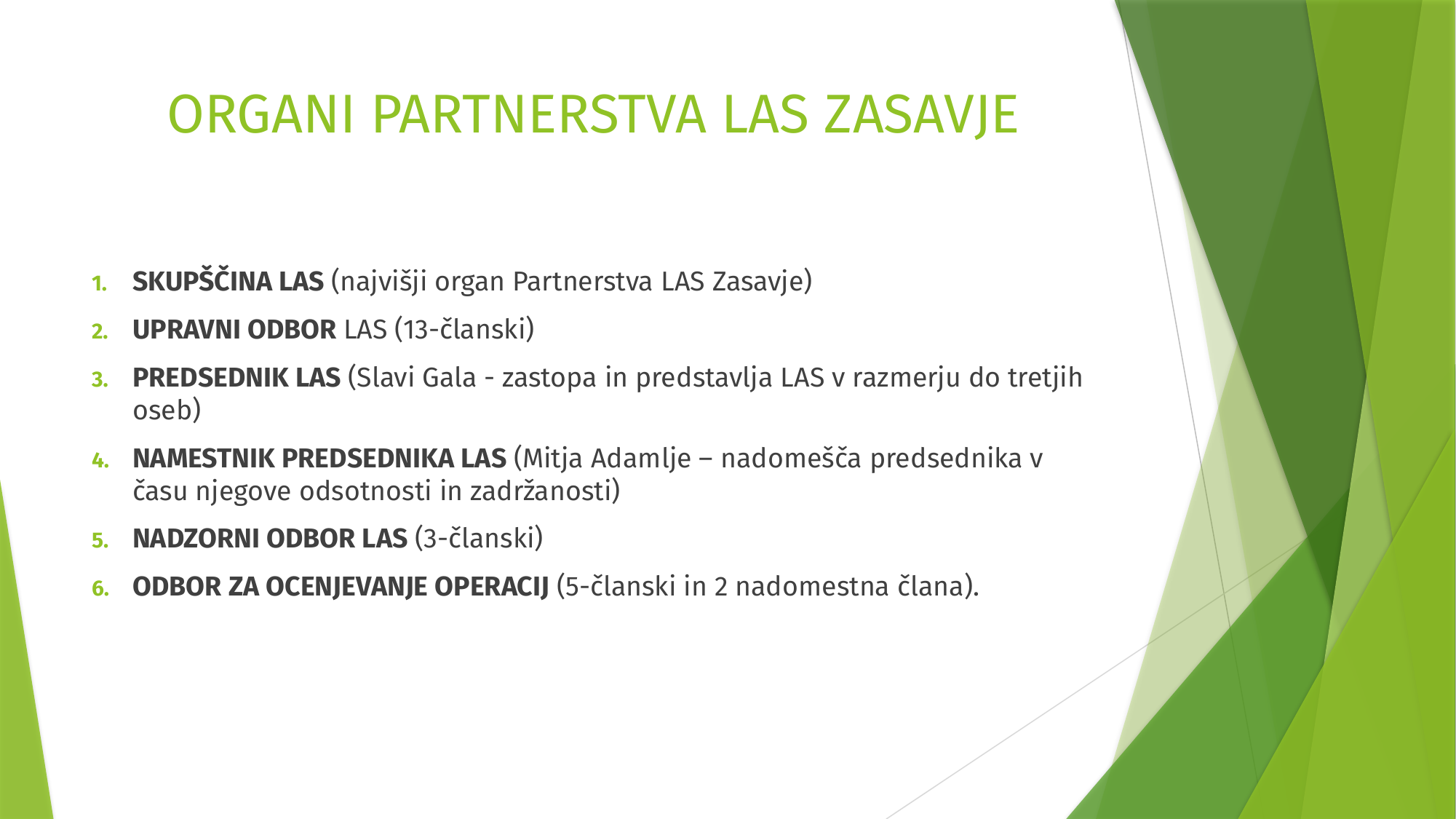

# ORGANI PARTNERSTVA LAS ZASAVJE
SKUPŠČINA LAS (najvišji organ Partnerstva LAS Zasavje)
UPRAVNI ODBOR LAS (13-članski)
PREDSEDNIK LAS (Slavi Gala - zastopa in predstavlja LAS v razmerju do tretjih oseb)
NAMESTNIK PREDSEDNIKA LAS (Mitja Adamlje – nadomešča predsednika v času njegove odsotnosti in zadržanosti)
NADZORNI ODBOR LAS (3-članski)
ODBOR ZA OCENJEVANJE OPERACIJ (5-članski in 2 nadomestna člana).